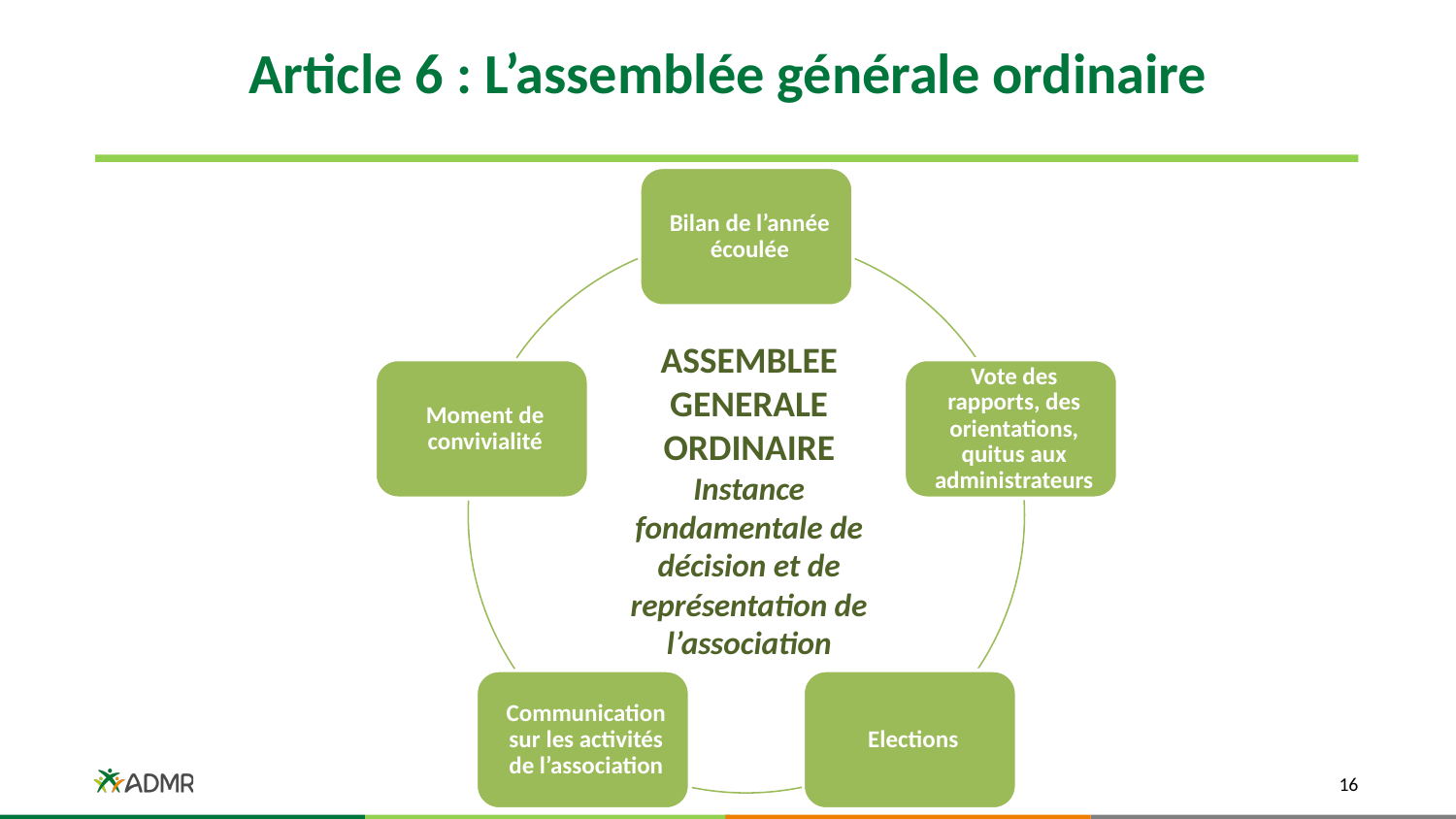

# Article 6 : L’assemblée générale ordinaire
Bilan de l’année écoulée
Vote des rapports, des orientations, quitus aux administrateurs
Elections
Communication sur les activités de l’association
Moment de convivialité
ASSEMBLEE GENERALE ORDINAIRE
Instance fondamentale de décision et de représentation de l’association